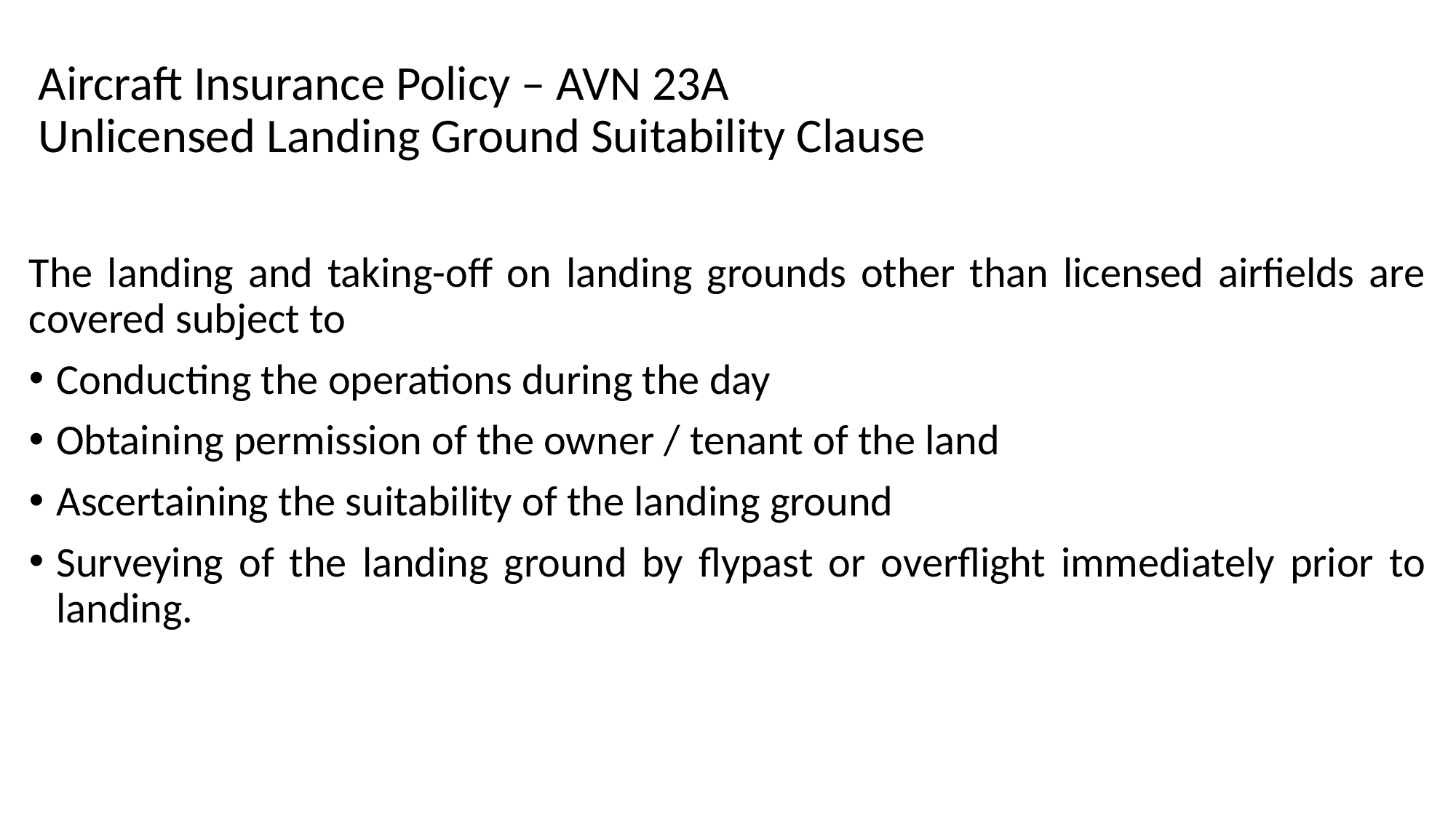

# Aircraft Insurance Policy – AVN 23A Unlicensed Landing Ground Suitability Clause
The landing and taking-off on landing grounds other than licensed airfields are covered subject to
Conducting the operations during the day
Obtaining permission of the owner / tenant of the land
Ascertaining the suitability of the landing ground
Surveying of the landing ground by flypast or overflight immediately prior to landing.